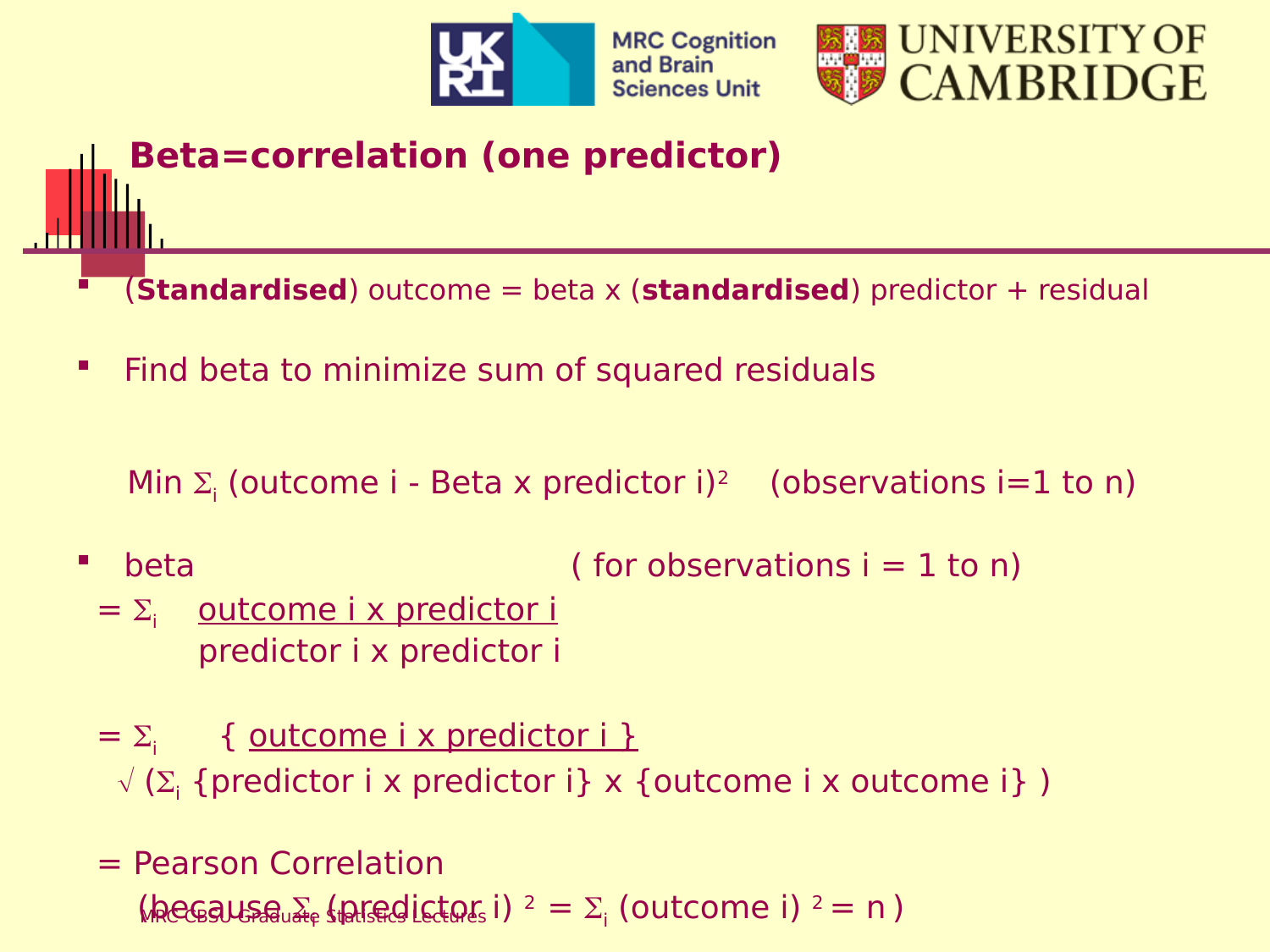

# Beta=correlation (one predictor)

(Standardised) outcome = beta x (standardised) predictor + residual

Find beta to minimize sum of squared residuals
     Min Σi (outcome i - Beta x predictor i)2    (observations i=1 to n)

beta                                     ( for observations i = 1 to n)
  = Σi    outcome i x predictor i
            predictor i x predictor i

  = Σi      { outcome i x predictor i }
    √ (Σi {predictor i x predictor i} x {outcome i x outcome i} )

  = Pearson Correlation
      (because Σi (predictor i) 2  = Σi (outcome i) 2 = n )
MRC CBSU Graduate Statistics Lectures